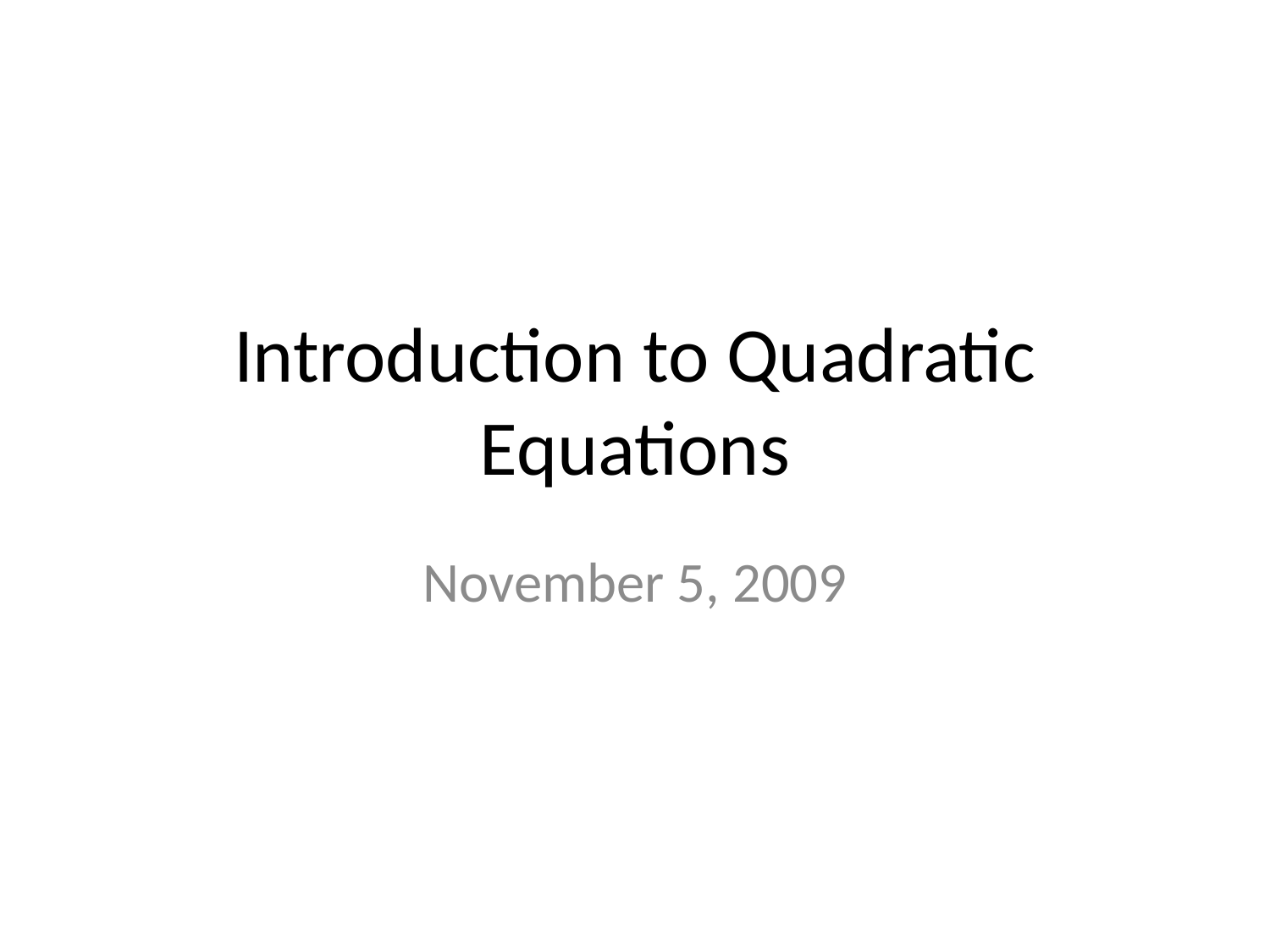

# Introduction to Quadratic Equations
November 5, 2009